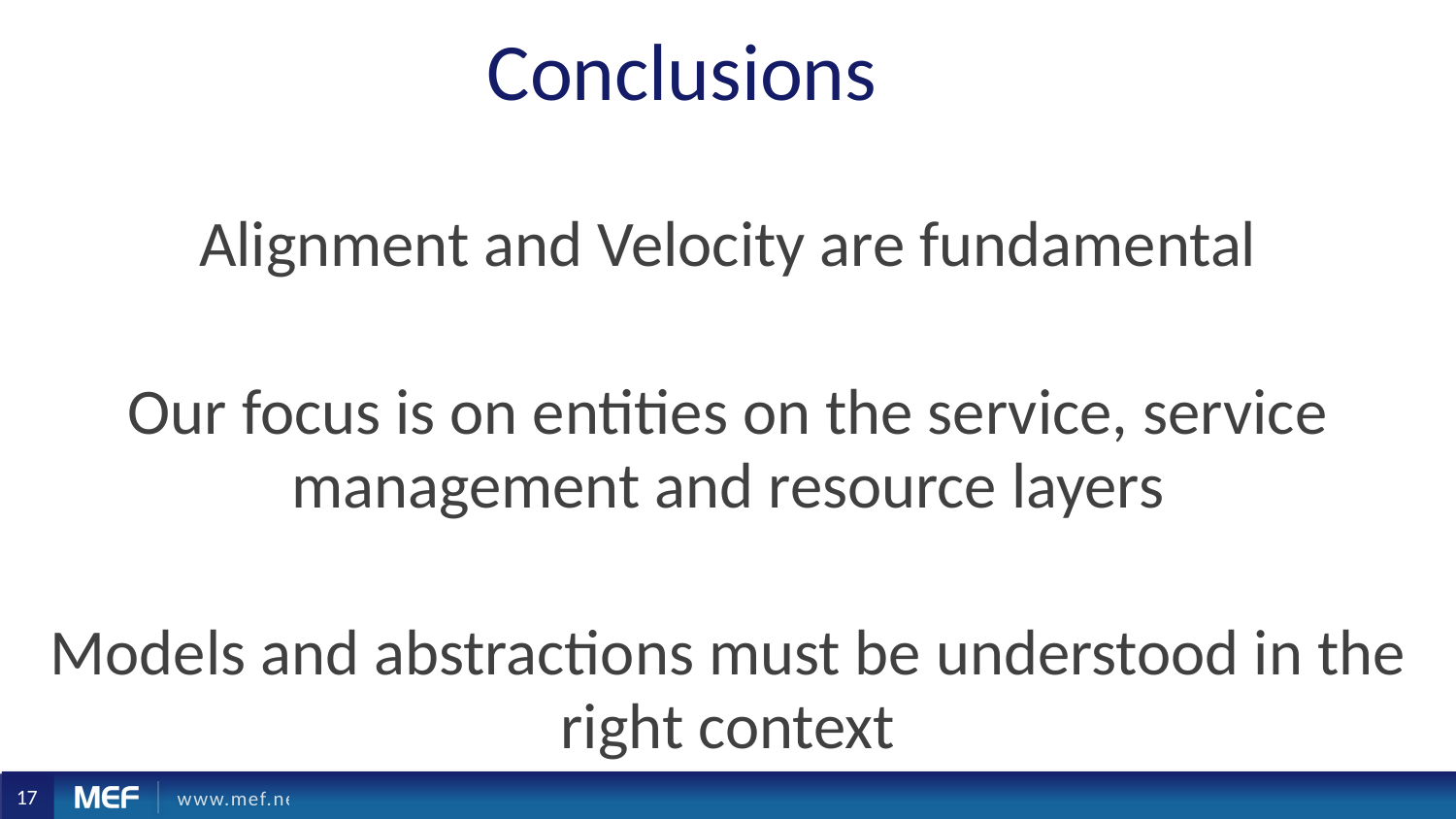

# Conclusions
Alignment and Velocity are fundamental

Our focus is on entities on the service, service management and resource layers

Models and abstractions must be understood in the right context
17